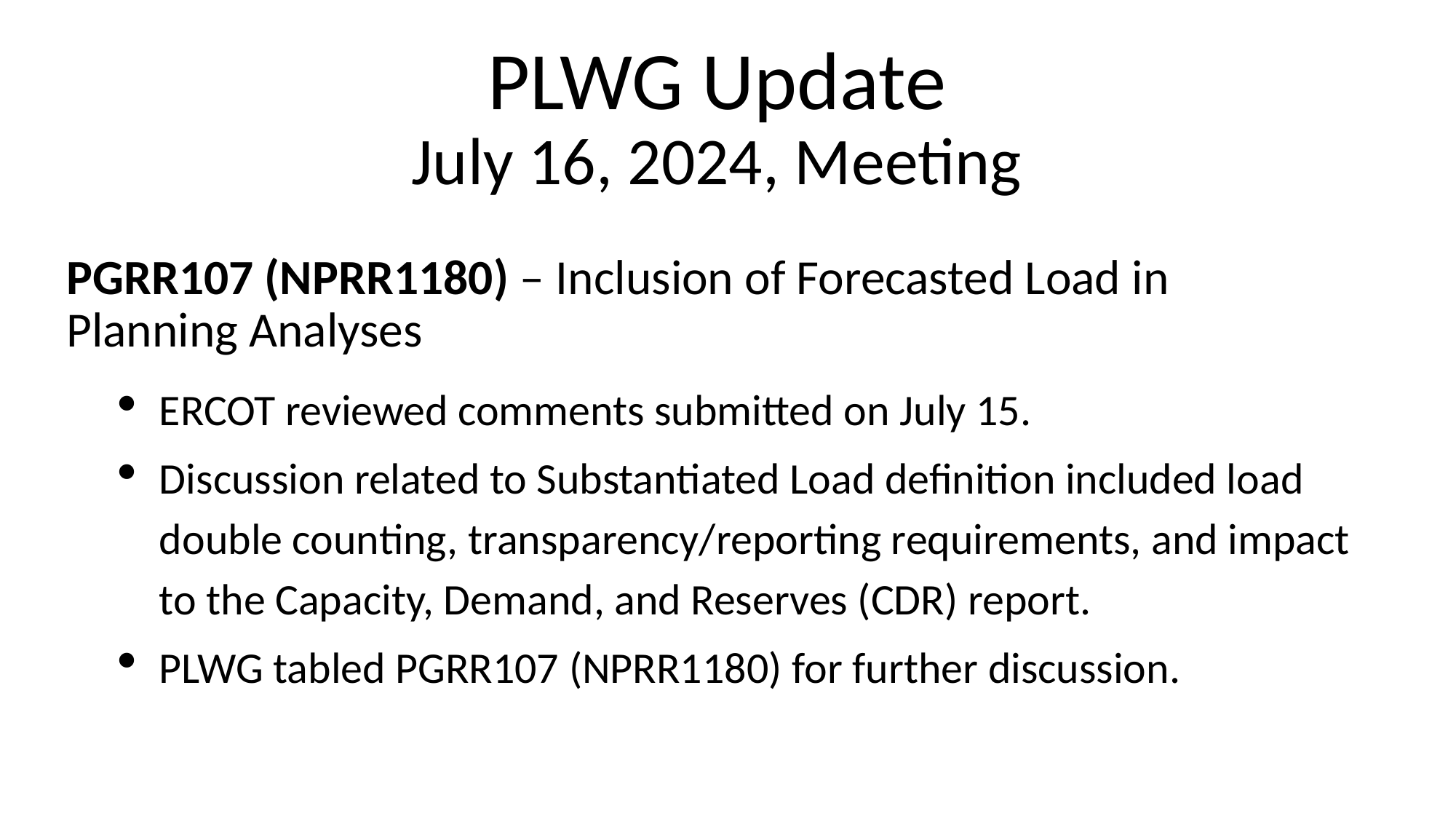

# PLWG Update July 16, 2024, Meeting
PGRR107 (NPRR1180) – Inclusion of Forecasted Load in Planning Analyses
ERCOT reviewed comments submitted on July 15.
Discussion related to Substantiated Load definition included load double counting, transparency/reporting requirements, and impact to the Capacity, Demand, and Reserves (CDR) report.
PLWG tabled PGRR107 (NPRR1180) for further discussion.